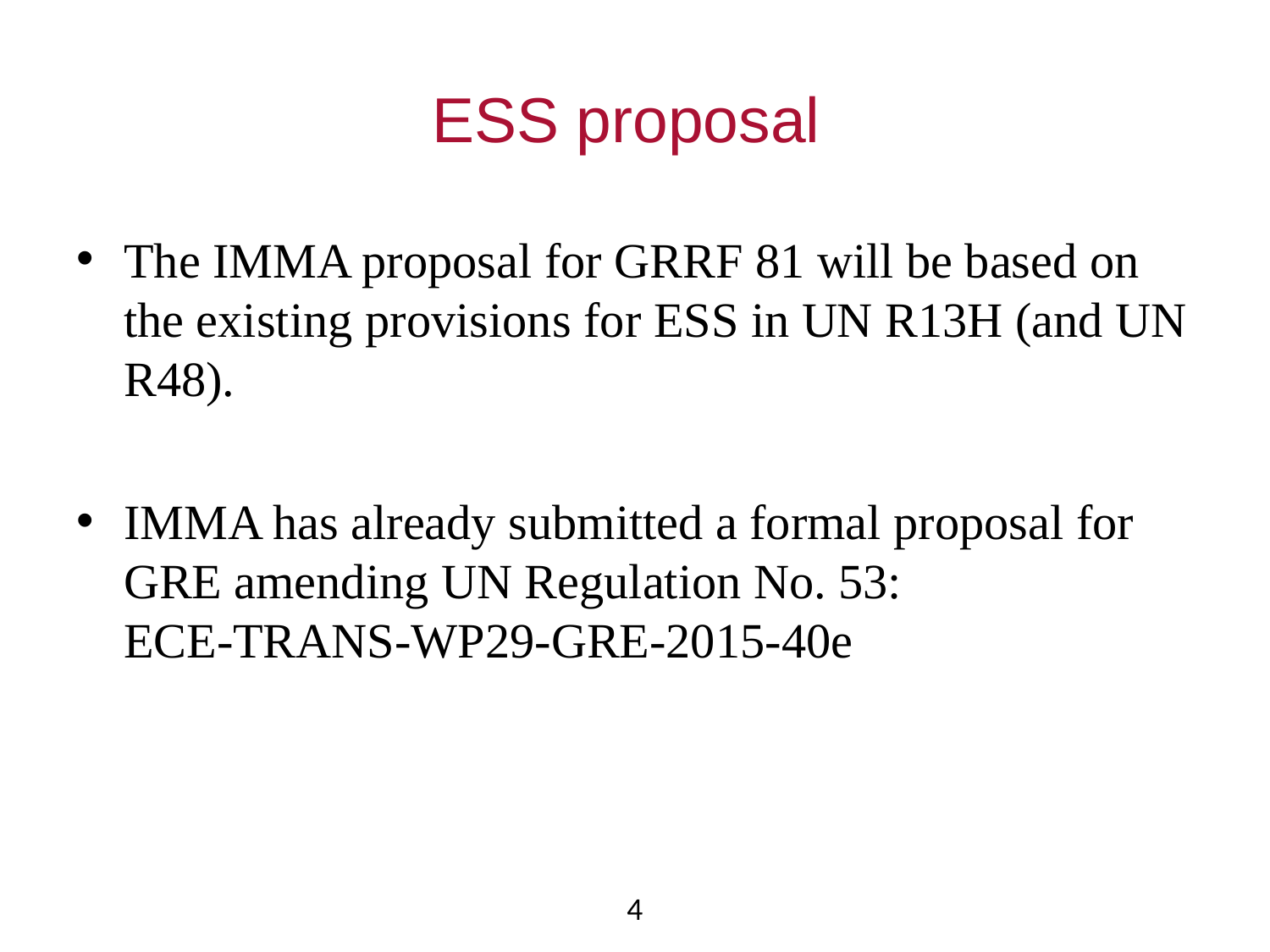

# ESS proposal
The IMMA proposal for GRRF 81 will be based on the existing provisions for ESS in UN R13H (and UN R48).

IMMA has already submitted a formal proposal for GRE amending UN Regulation No. 53:
ECE-TRANS-WP29-GRE-2015-40e

4